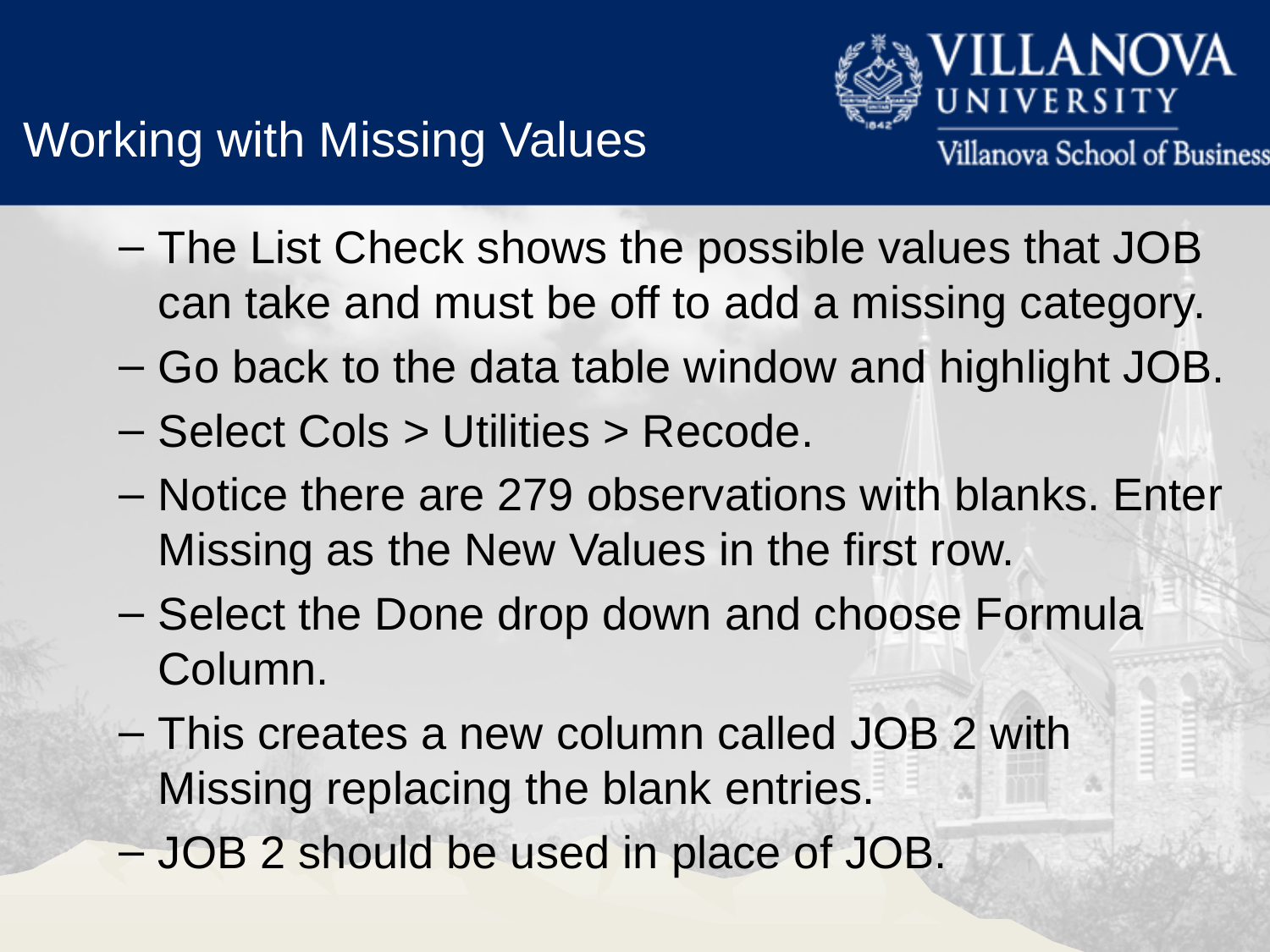

Working with Missing Values
The List Check shows the possible values that JOB can take and must be off to add a missing category.
Go back to the data table window and highlight JOB.
Select Cols > Utilities > Recode.
Notice there are 279 observations with blanks. Enter Missing as the New Values in the first row.
Select the Done drop down and choose Formula Column.
This creates a new column called JOB 2 with Missing replacing the blank entries.
JOB 2 should be used in place of JOB.